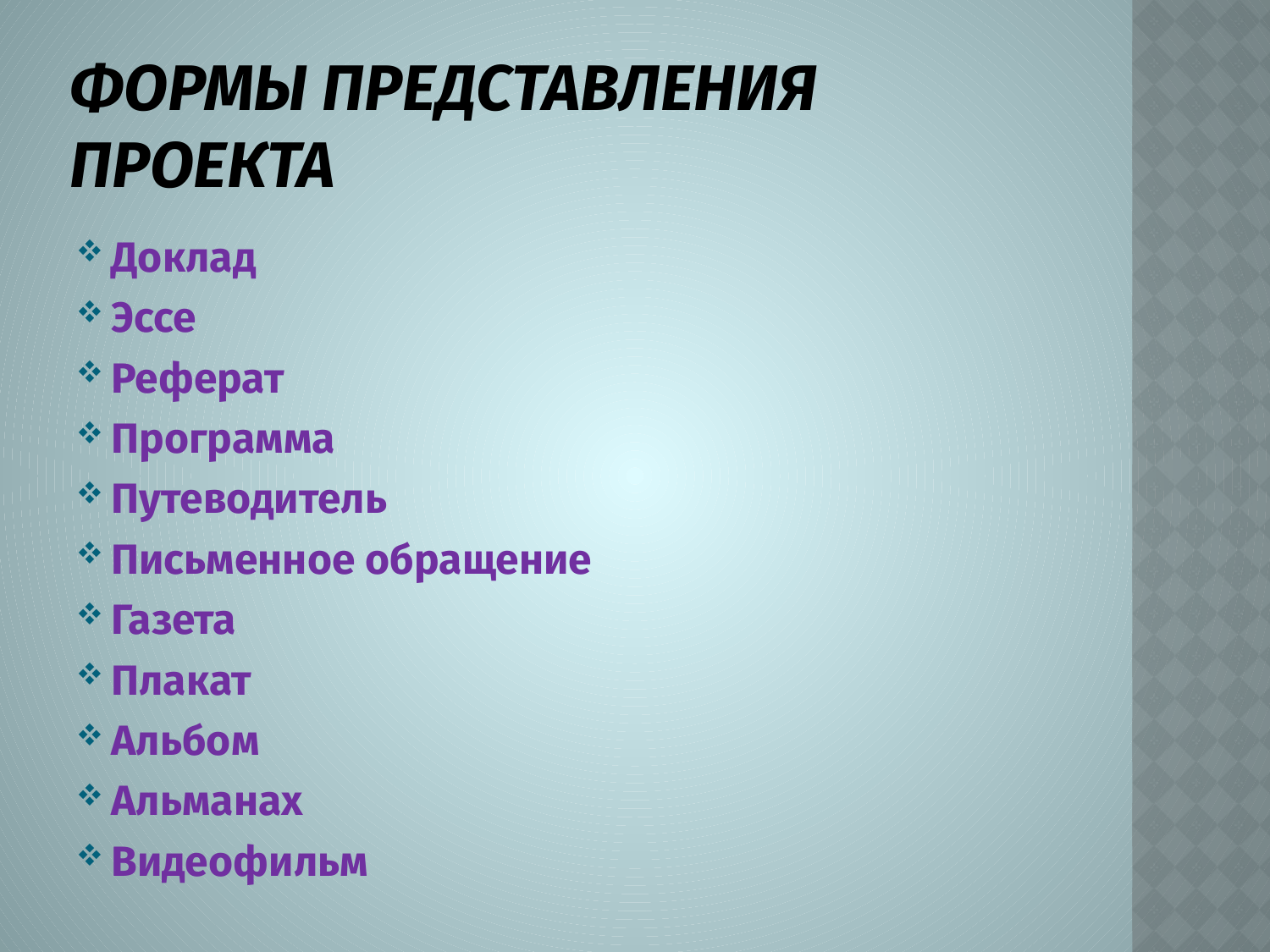

# Формы представления проекта
Доклад
Эссе
Реферат
Программа
Путеводитель
Письменное обращение
Газета
Плакат
Альбом
Альманах
Видеофильм